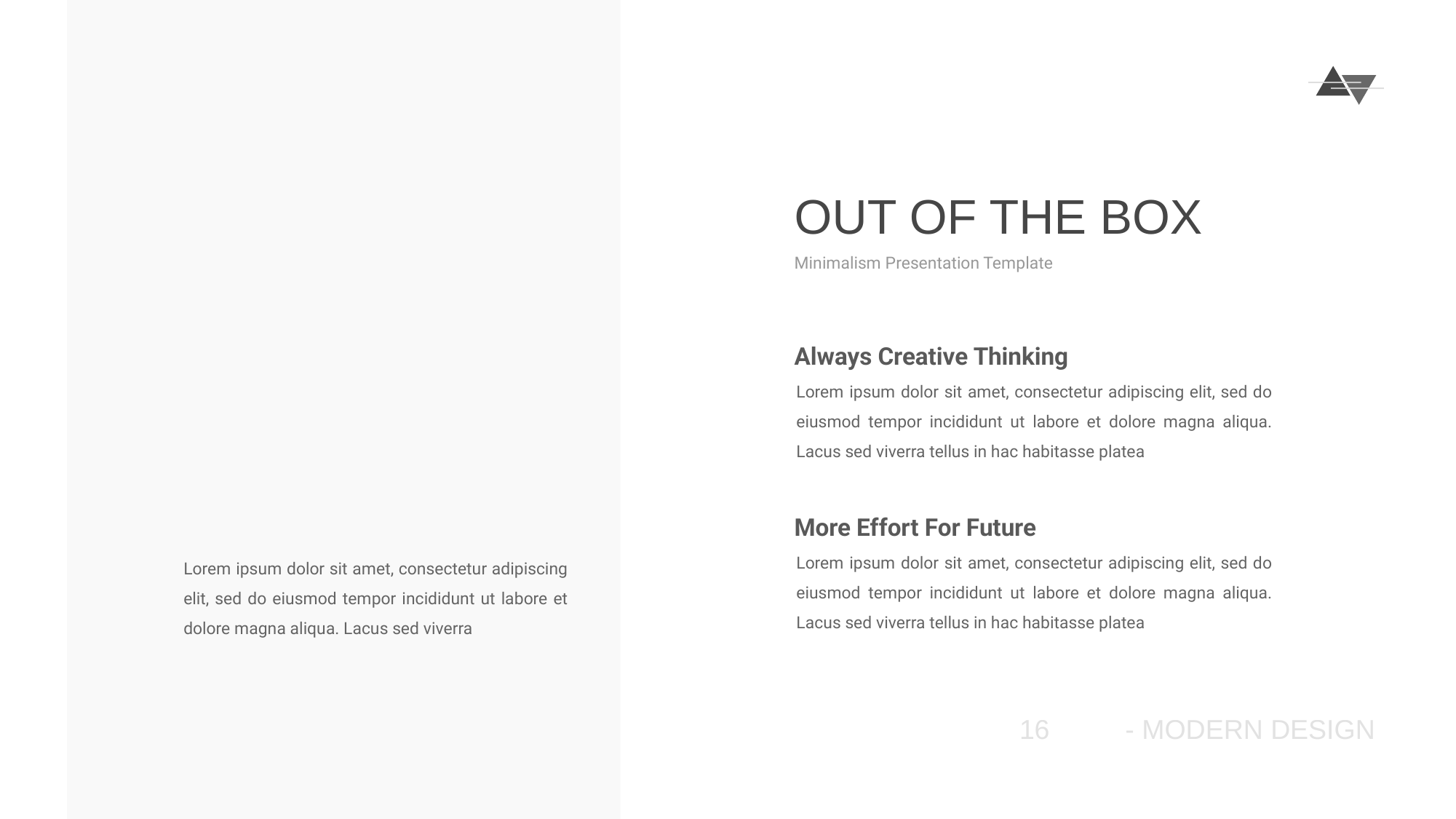

OUT OF THE BOX
Minimalism Presentation Template
Always Creative Thinking
Lorem ipsum dolor sit amet, consectetur adipiscing elit, sed do eiusmod tempor incididunt ut labore et dolore magna aliqua. Lacus sed viverra tellus in hac habitasse platea
More Effort For Future
Lorem ipsum dolor sit amet, consectetur adipiscing elit, sed do eiusmod tempor incididunt ut labore et dolore magna aliqua. Lacus sed viverra tellus in hac habitasse platea
Lorem ipsum dolor sit amet, consectetur adipiscing elit, sed do eiusmod tempor incididunt ut labore et dolore magna aliqua. Lacus sed viverra
16
- MODERN DESIGN